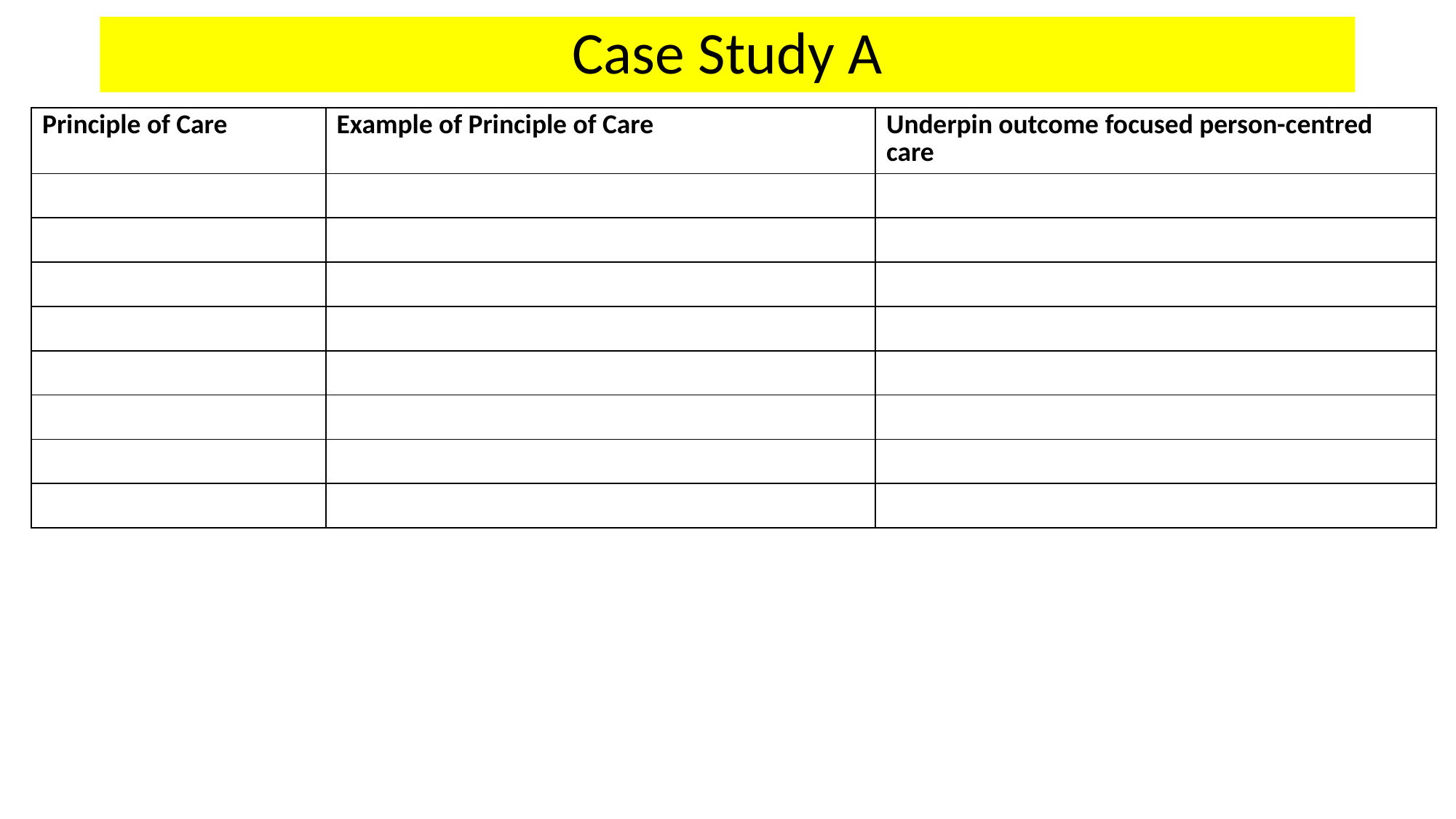

# Case Study A
| Principle of Care | Example of Principle of Care | Underpin outcome focused person-centred care |
| --- | --- | --- |
|  |  |  |
|  |  |  |
|  |  |  |
|  |  |  |
|  |  |  |
|  |  |  |
|  |  |  |
|  |  |  |